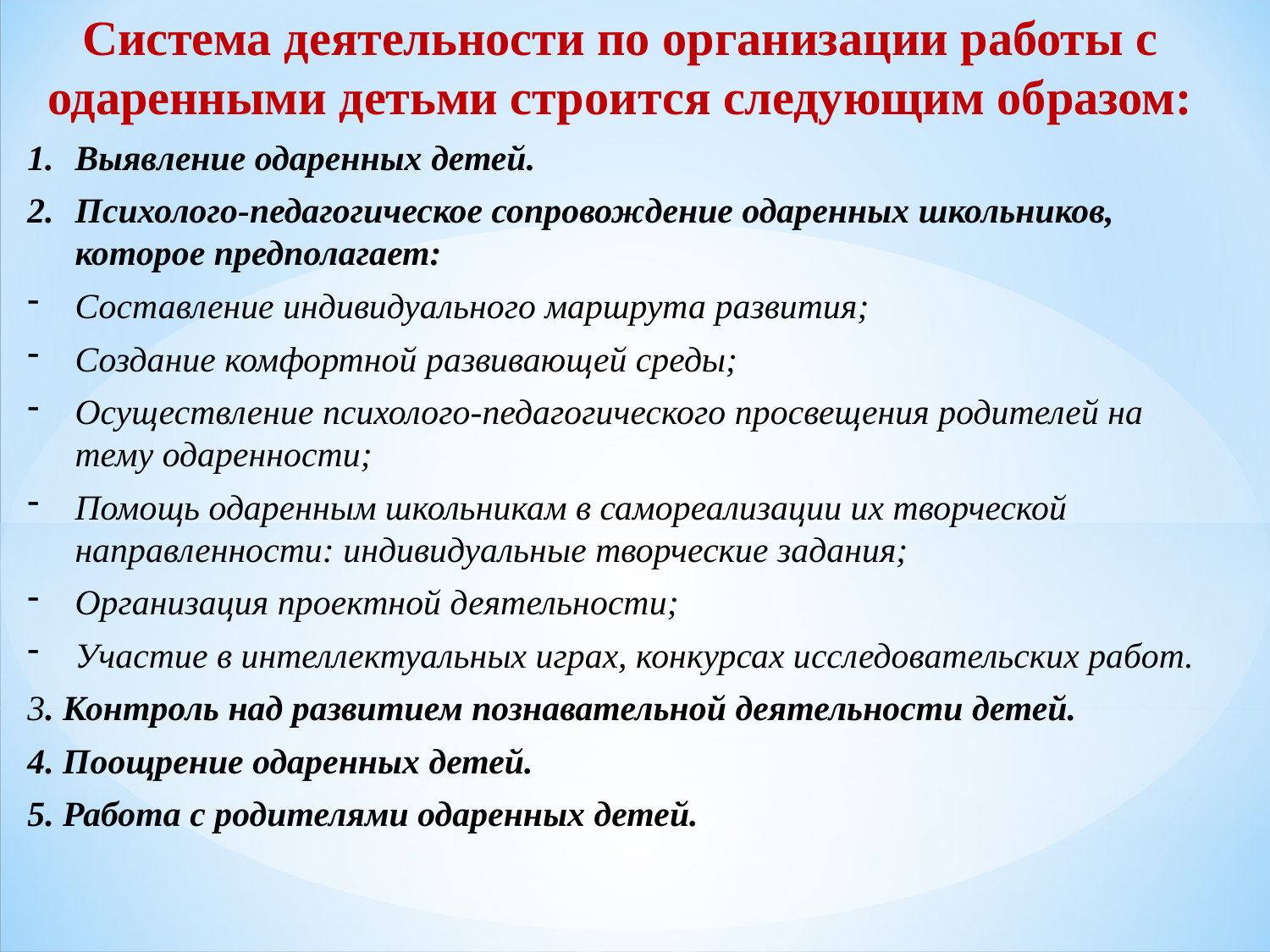

Система деятельности по организации работы с одаренными детьми строится следующим образом:
Выявление одаренных детей.
Психолого-педагогическое сопровождение одаренных школьников, которое предполагает:
Составление индивидуального маршрута развития;
Создание комфортной развивающей среды;
Осуществление психолого-педагогического просвещения родителей на тему одаренности;
Помощь одаренным школьникам в самореализации их творческой направленности: индивидуальные творческие задания;
Организация проектной деятельности;
Участие в интеллектуальных играх, конкурсах исследовательских работ.
3. Контроль над развитием познавательной деятельности детей.
4. Поощрение одаренных детей.
5. Работа с родителями одаренных детей.